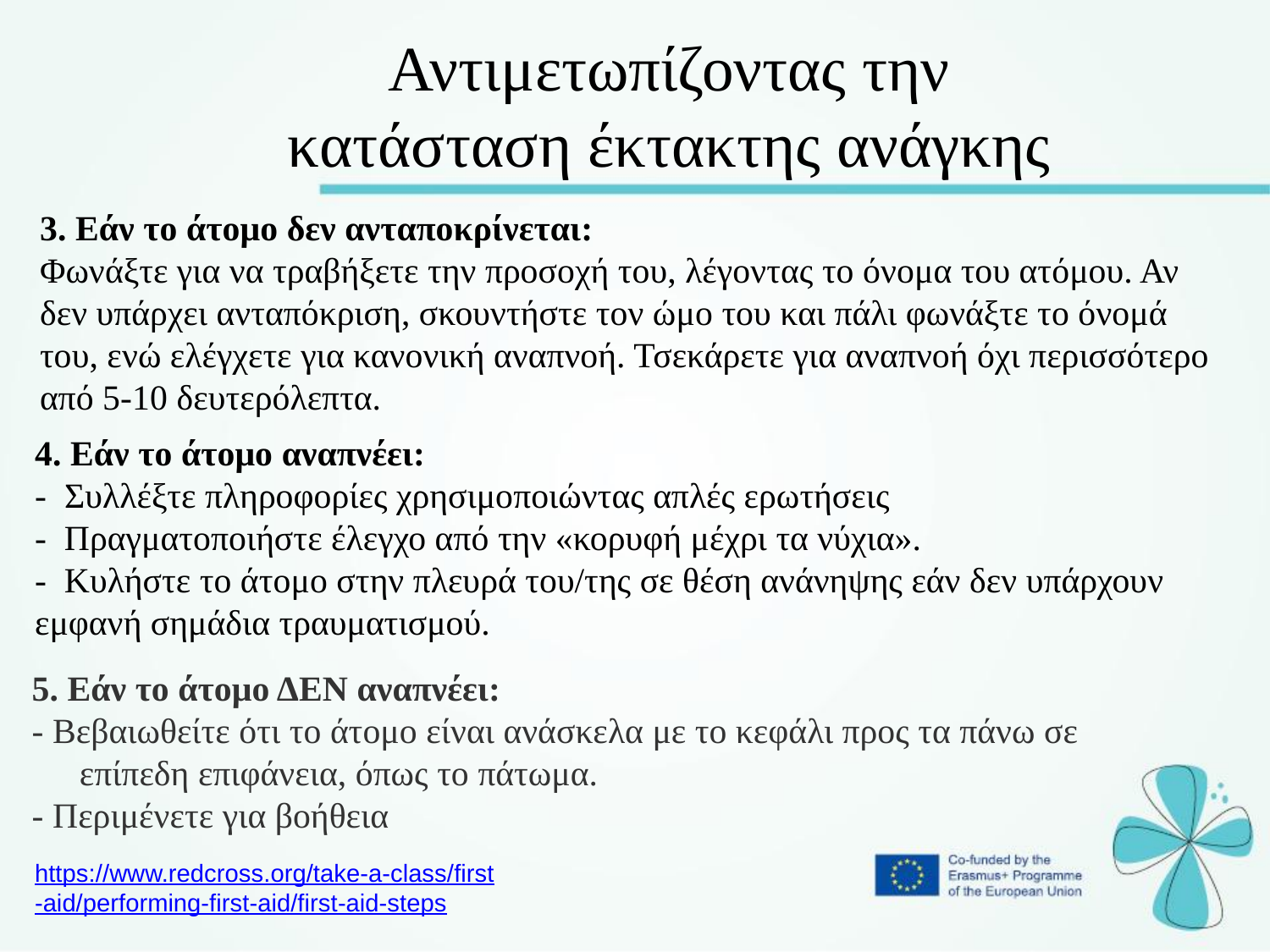

Αντιμετωπίζοντας την κατάσταση έκτακτης ανάγκης
3. Εάν το άτομο δεν ανταποκρίνεται:
Φωνάξτε για να τραβήξετε την προσοχή του, λέγοντας το όνομα του ατόμου. Αν δεν υπάρχει ανταπόκριση, σκουντήστε τον ώμο του και πάλι φωνάξτε το όνομά του, ενώ ελέγχετε για κανονική αναπνοή. Τσεκάρετε για αναπνοή όχι περισσότερο από 5-10 δευτερόλεπτα.
4. Εάν το άτομο αναπνέει:
-  Συλλέξτε πληροφορίες χρησιμοποιώντας απλές ερωτήσεις
-  Πραγματοποιήστε έλεγχο από την «κορυφή μέχρι τα νύχια».
-  Κυλήστε το άτομο στην πλευρά του/της σε θέση ανάνηψης εάν δεν υπάρχουν εμφανή σημάδια τραυματισμού.
5. Εάν το άτομο ΔΕΝ αναπνέει:
- Βεβαιωθείτε ότι το άτομο είναι ανάσκελα με το κεφάλι προς τα πάνω σε επίπεδη επιφάνεια, όπως το πάτωμα.
- Περιμένετε για βοήθεια
https://www.redcross.org/take-a-class/first-aid/performing-first-aid/first-aid-steps